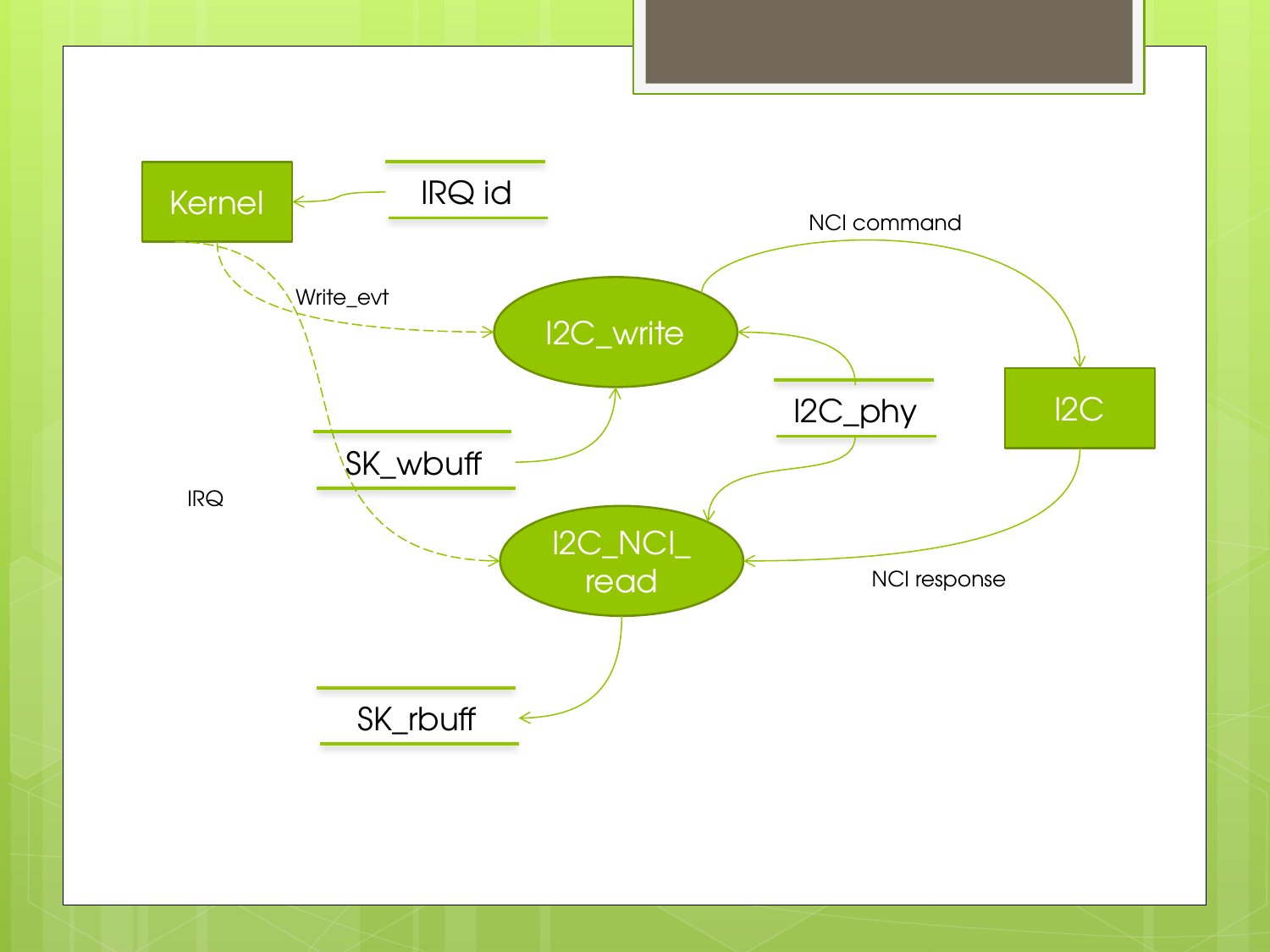

IRQ id
Kernel
NCI command
I2C_write
Write_evt
I2C
I2C_phy
SK_wbuff
IRQ
I2C_NCI_
read
NCI response
SK_rbuff